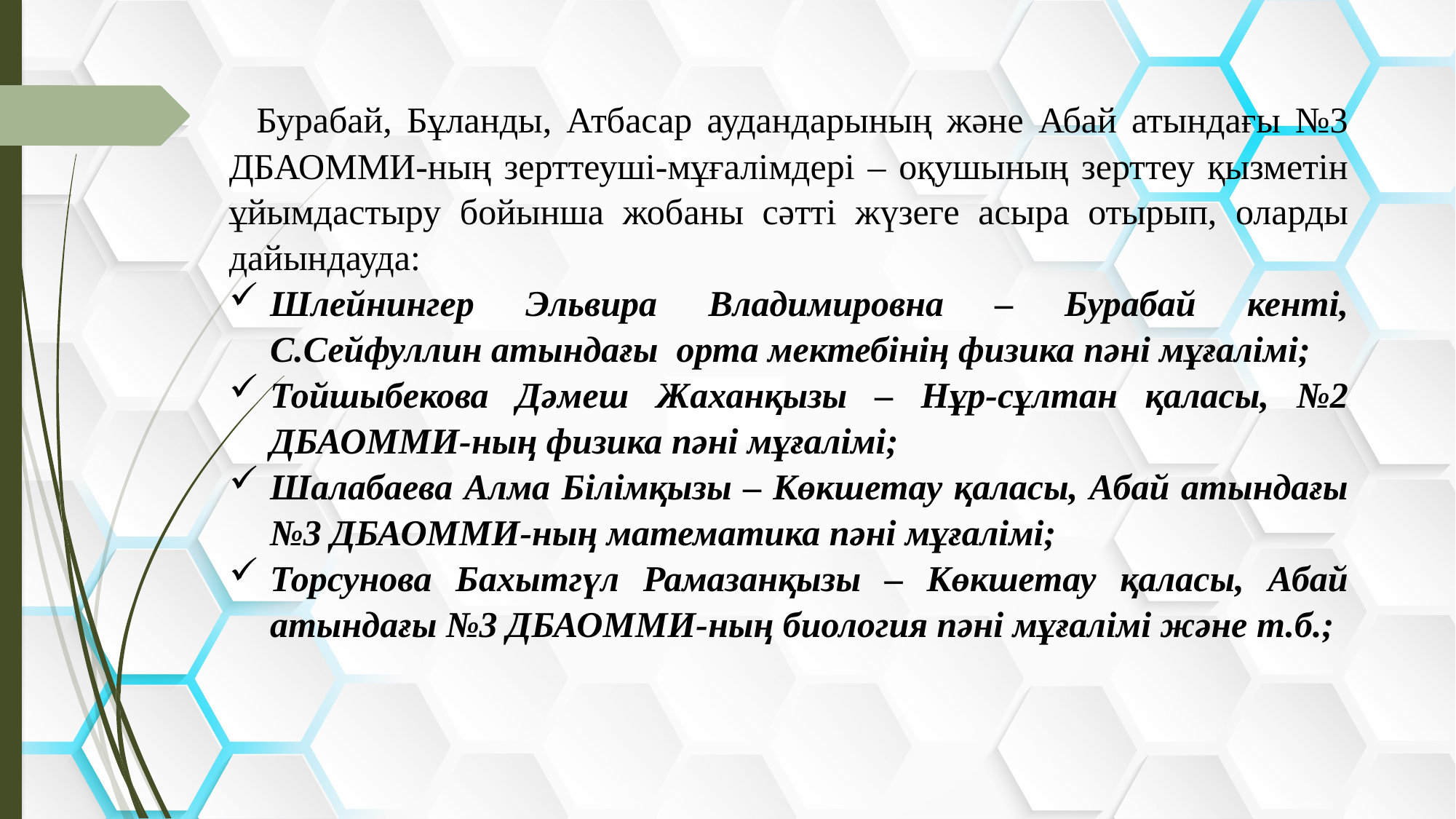

Бурабай, Бұланды, Атбасар аудандарының және Абай атындағы №3 ДБАОММИ-ның зерттеуші-мұғалімдері – оқушының зерттеу қызметін ұйымдастыру бойынша жобаны сәтті жүзеге асыра отырып, оларды дайындауда:
Шлейнингер Эльвира Владимировна – Бурабай кенті, С.Сейфуллин атындағы  орта мектебінің физика пәні мұғалімі;
Тойшыбекова Дәмеш Жаханқызы – Нұр-сұлтан қаласы, №2 ДБАОММИ-ның физика пәні мұғалімі;
Шалабаева Алма Білімқызы – Көкшетау қаласы, Абай атындағы №3 ДБАОММИ-ның математика пәні мұғалімі;
Торсунова Бахытгүл Рамазанқызы – Көкшетау қаласы, Абай атындағы №3 ДБАОММИ-ның биология пәні мұғалімі және т.б.;